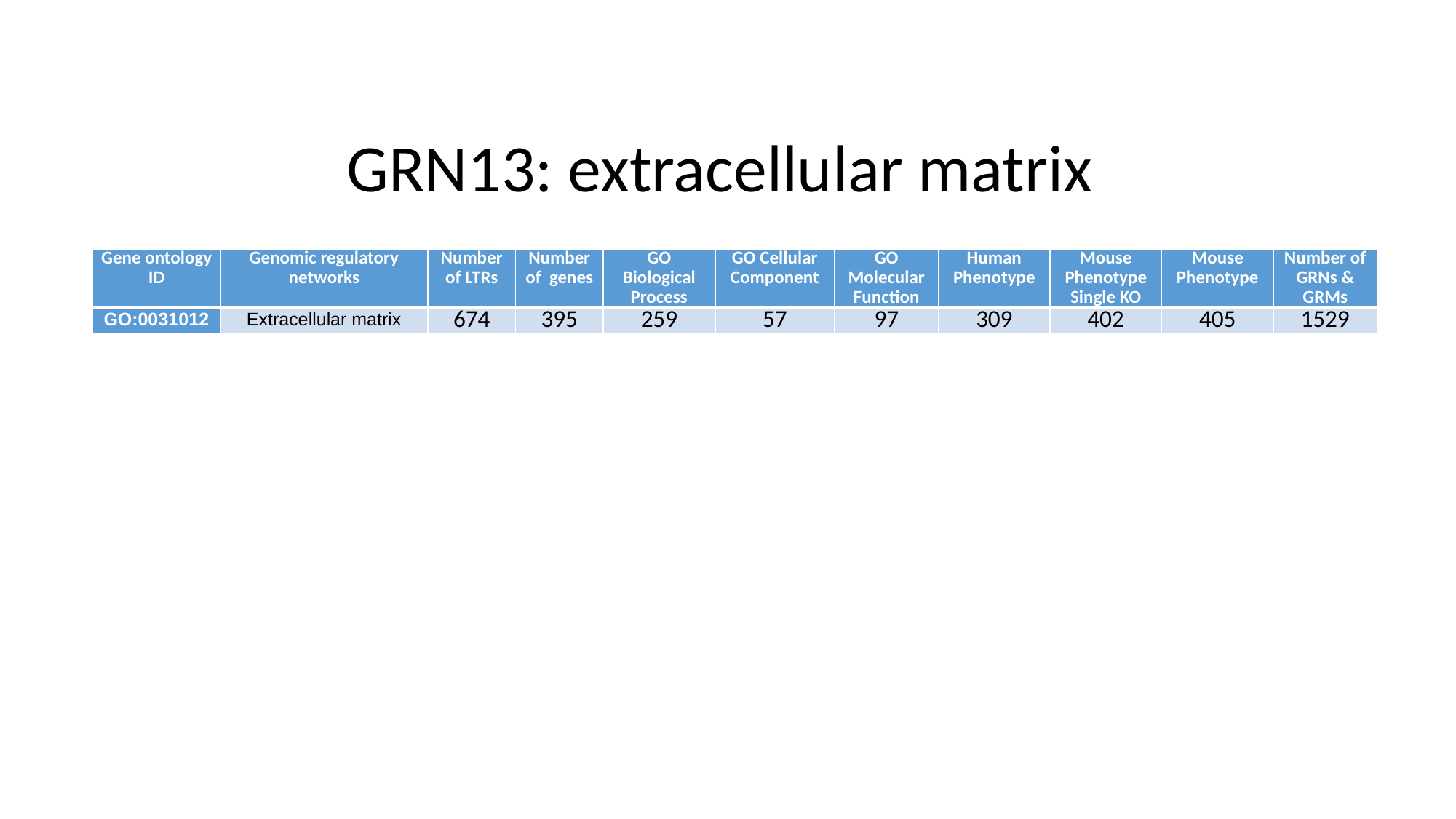

# GRN13: extracellular matrix
| Gene ontology ID | Genomic regulatory networks | Number of LTRs | Number of genes | GO Biological Process | GO Cellular Component | GO Molecular Function | Human Phenotype | Mouse Phenotype Single KO | Mouse Phenotype | Number of GRNs & GRMs |
| --- | --- | --- | --- | --- | --- | --- | --- | --- | --- | --- |
| GO:0031012 | Extracellular matrix | 674 | 395 | 259 | 57 | 97 | 309 | 402 | 405 | 1529 |